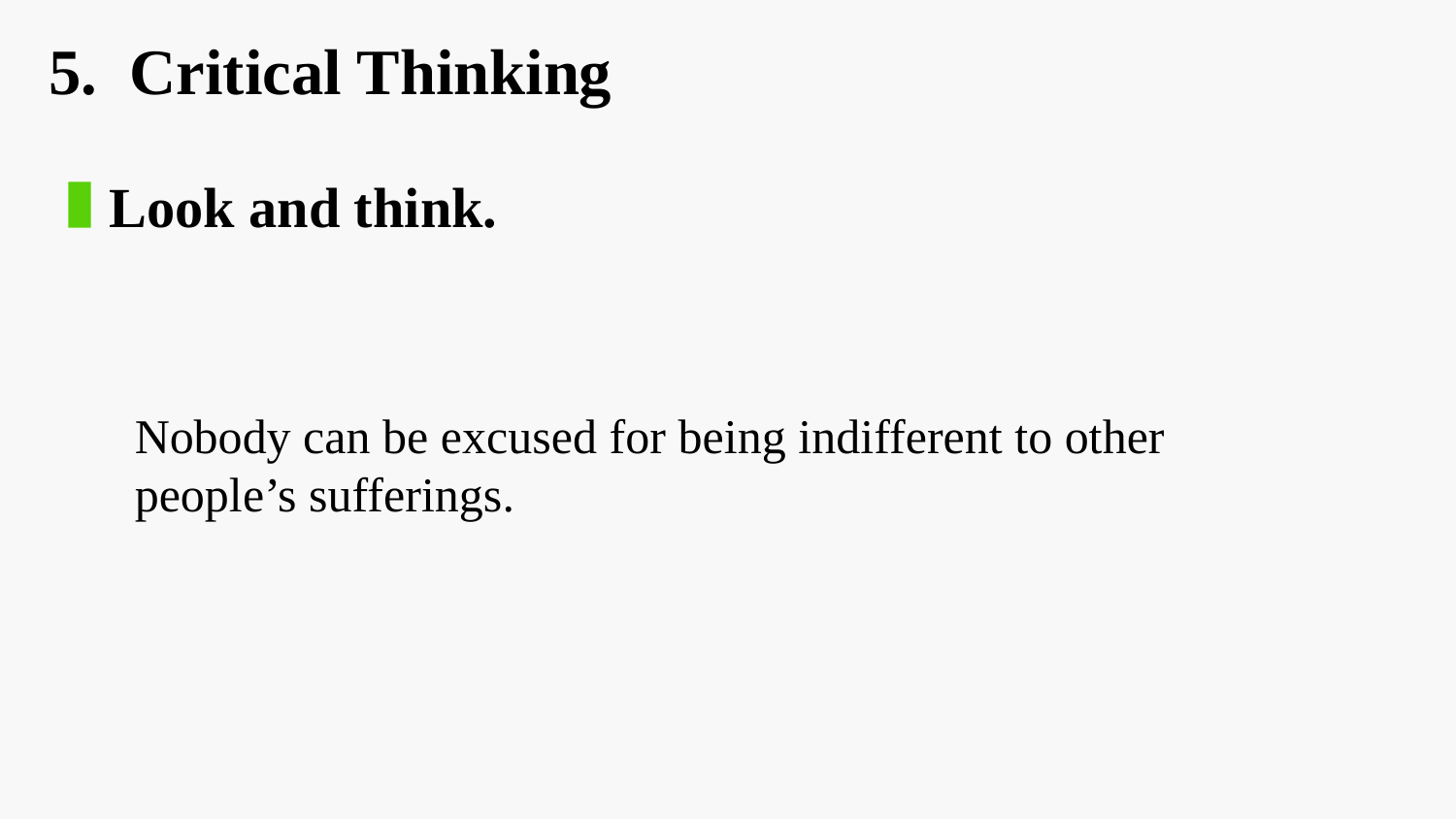

5.  Critical Thinking
Look and think.

Nobody can be excused for being indifferent to other people’s sufferings.